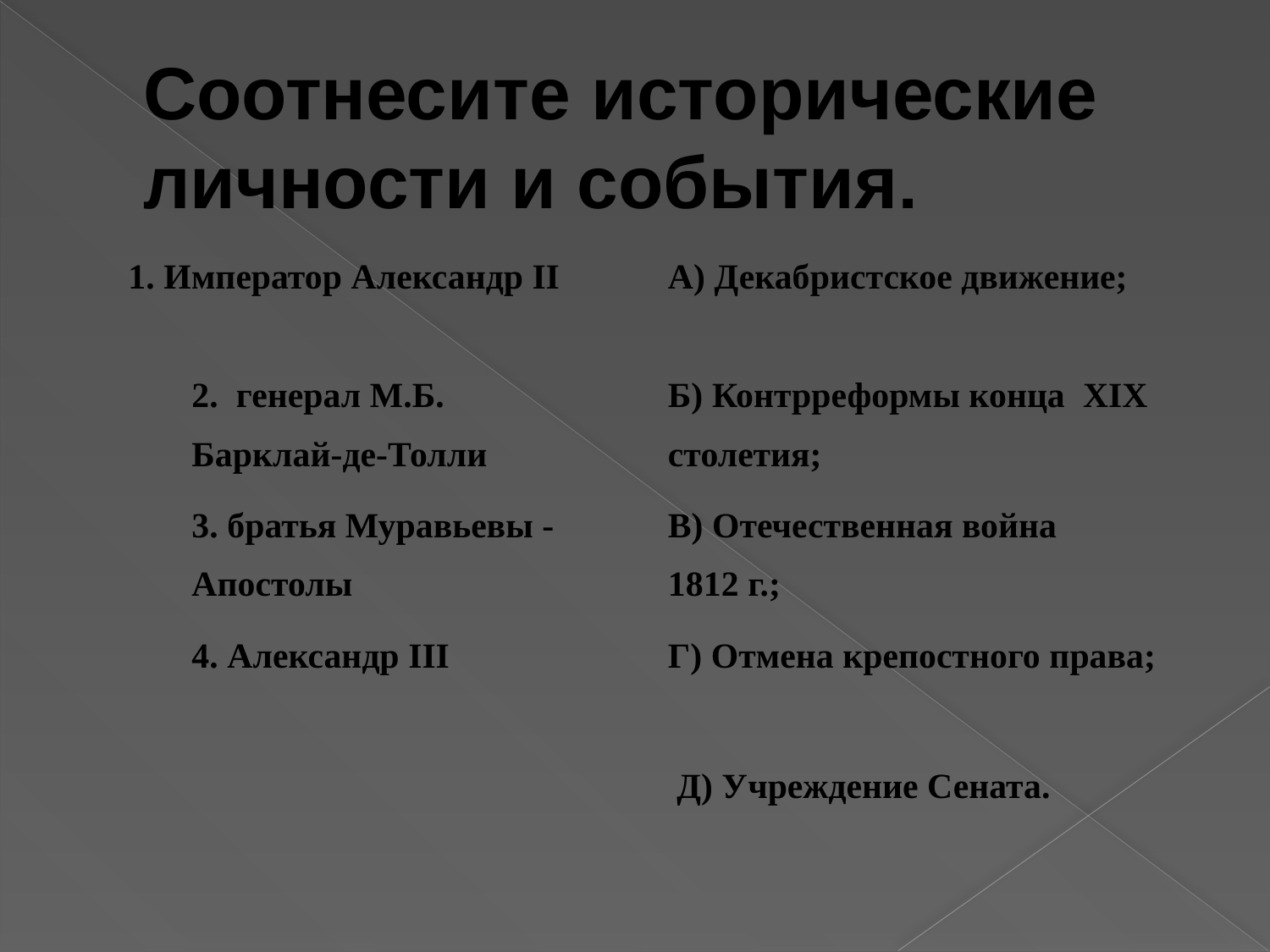

# Соотнесите исторические личности и события.
| 1. Император Александр II | А) Декабристское движение; |
| --- | --- |
| 2. генерал М.Б. Барклай-де-Толли | Б) Контрреформы конца XIX столетия; |
| 3. братья Муравьевы - Апостолы | В) Отечественная война 1812 г.; |
| 4. Александр III | Г) Отмена крепостного права; |
|  | Д) Учреждение Сената. |